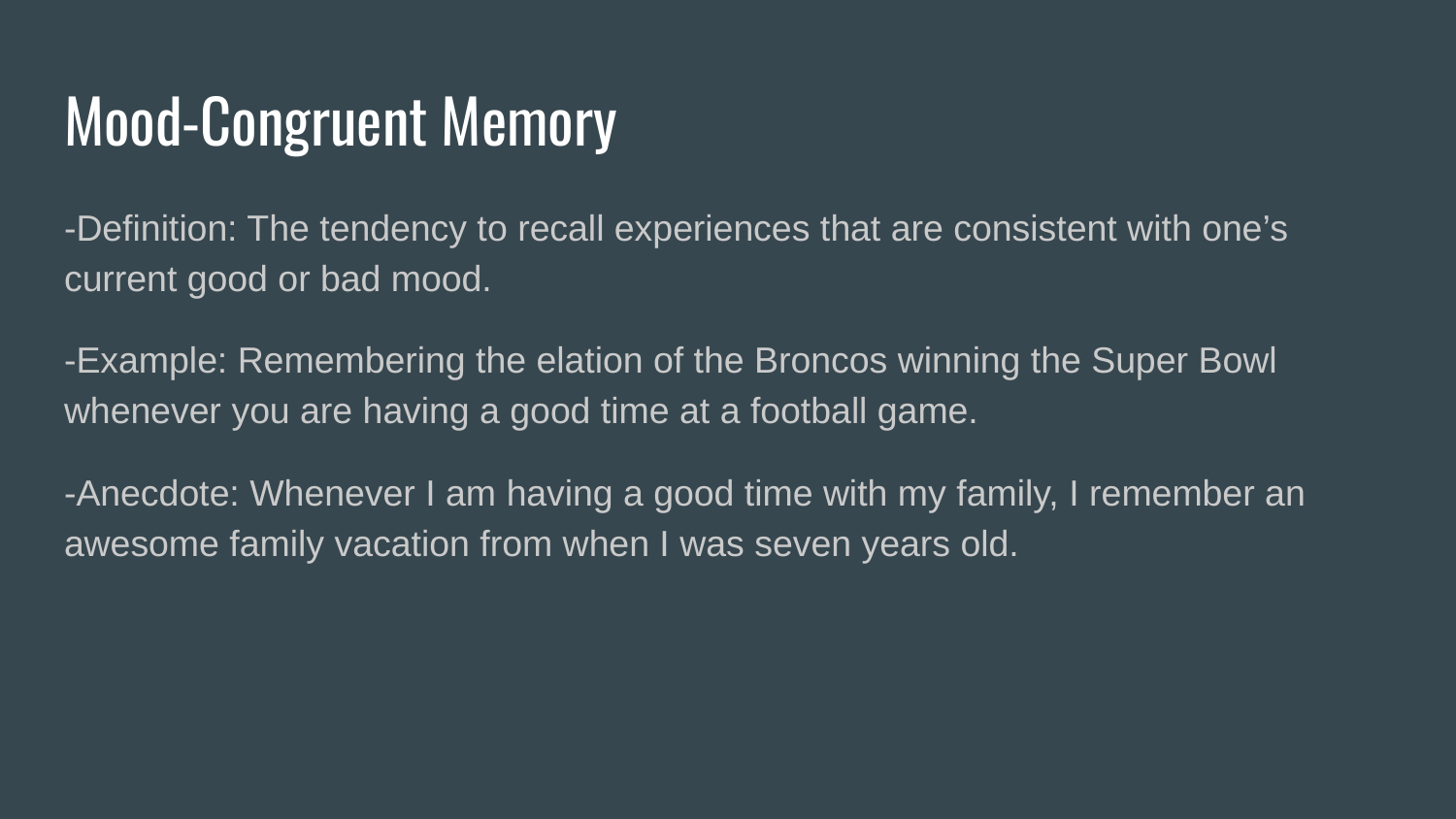

# Mood-Congruent Memory
-Definition: The tendency to recall experiences that are consistent with one’s current good or bad mood.
-Example: Remembering the elation of the Broncos winning the Super Bowl whenever you are having a good time at a football game.
-Anecdote: Whenever I am having a good time with my family, I remember an awesome family vacation from when I was seven years old.